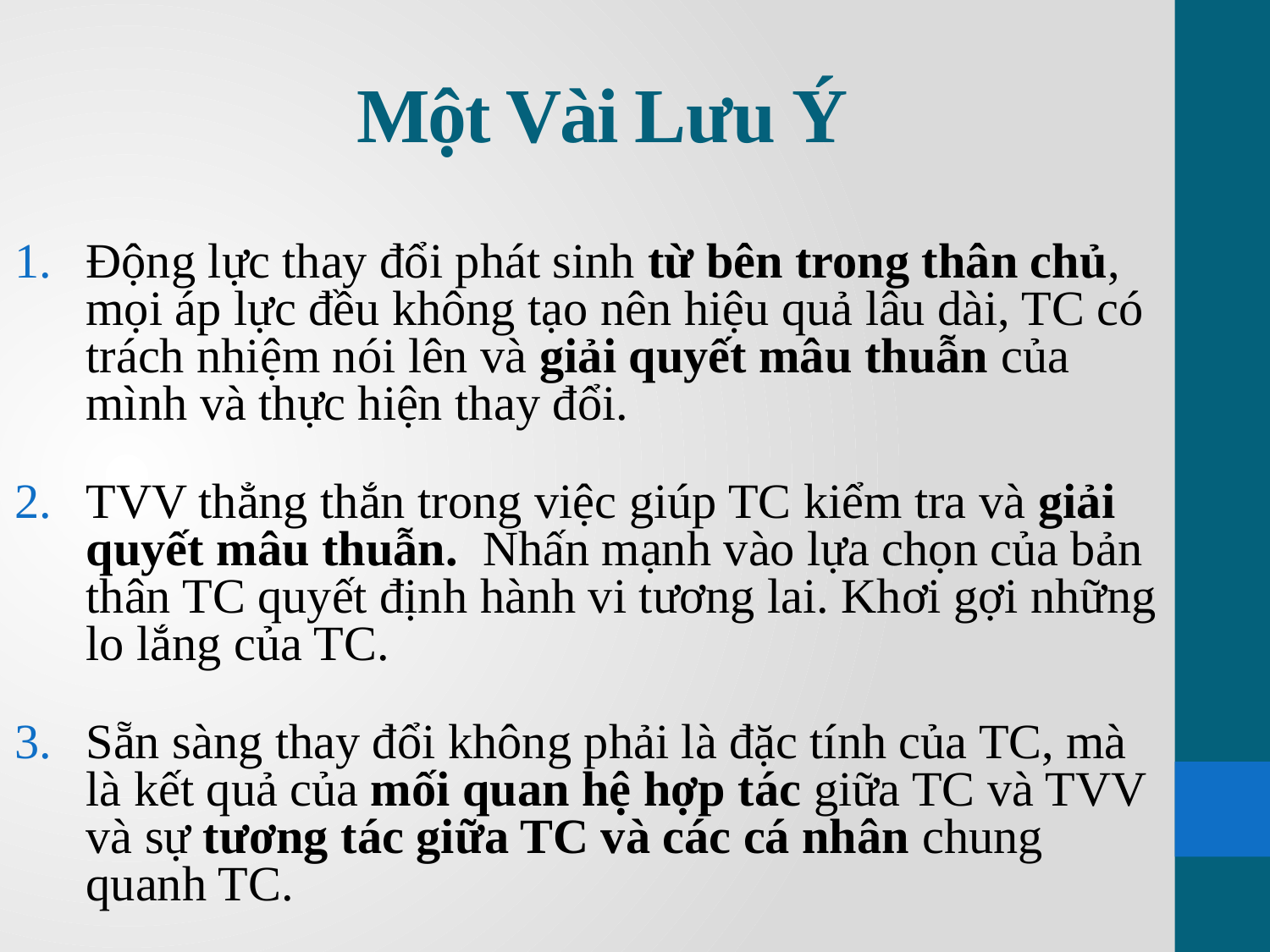

# Một Vài Lưu Ý
Động lực thay đổi phát sinh từ bên trong thân chủ, mọi áp lực đều không tạo nên hiệu quả lâu dài, TC có trách nhiệm nói lên và giải quyết mâu thuẫn của mình và thực hiện thay đổi.

TVV thẳng thắn trong việc giúp TC kiểm tra và giải quyết mâu thuẫn.  Nhấn mạnh vào lựa chọn của bản thân TC quyết định hành vi tương lai. Khơi gợi những lo lắng của TC.

Sẵn sàng thay đổi không phải là đặc tính của TC, mà là kết quả của mối quan hệ hợp tác giữa TC và TVV và sự tương tác giữa TC và các cá nhân chung quanh TC.